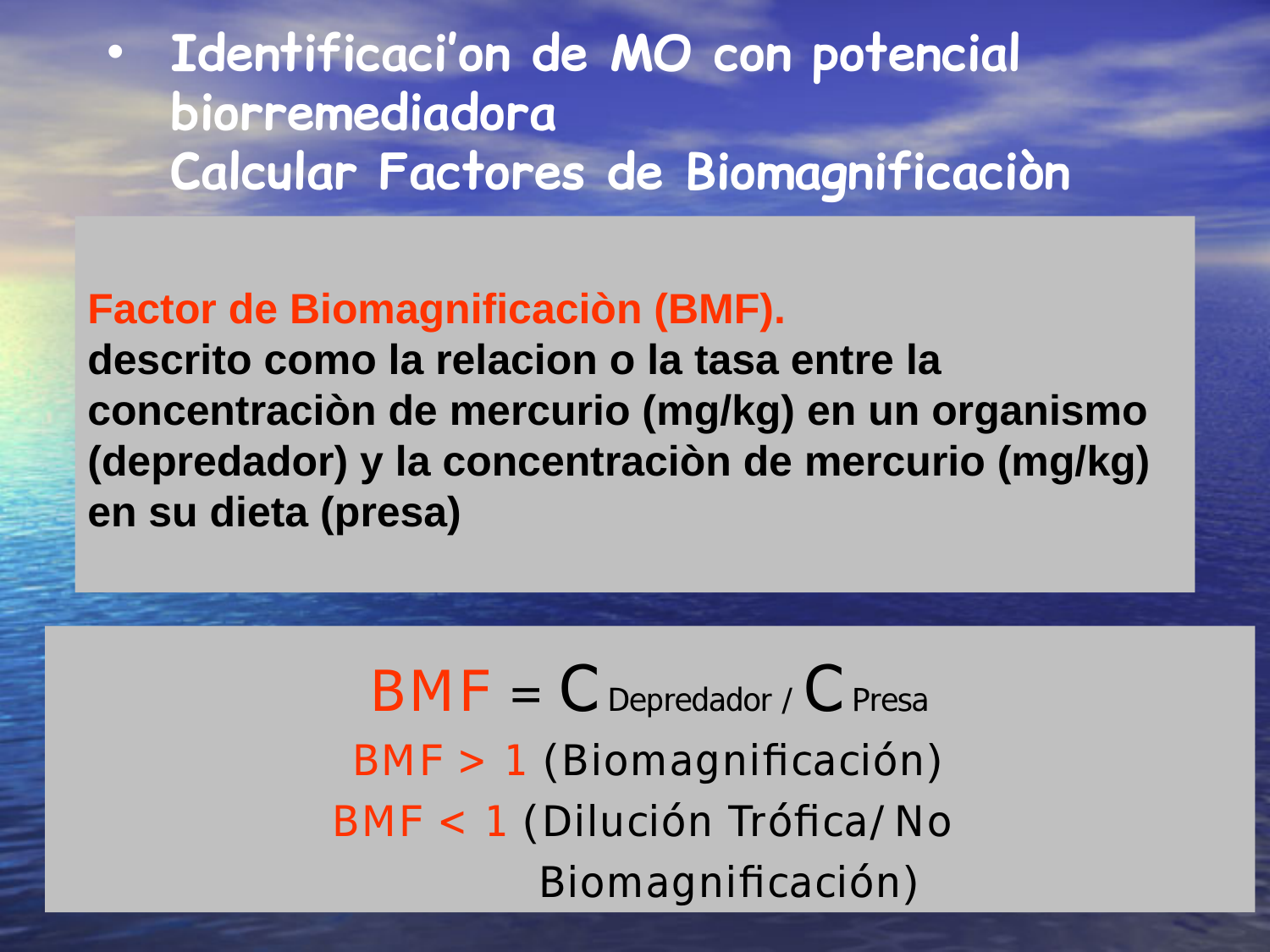

# Identificaci’on de MO con potencial biorremediadora Calcular Factores de Biomagnificaciòn

Factor de Biomagnificaciòn (BMF).
descrito como la relacion o la tasa entre la concentraciòn de mercurio (mg/kg) en un organismo (depredador) y la concentraciòn de mercurio (mg/kg) en su dieta (presa)

BMF = C Depredador / C Presa
BMF > 1 (Biomagnificación)
  BMF < 1 (Dilución Trófica/No
             Biomagnificación)